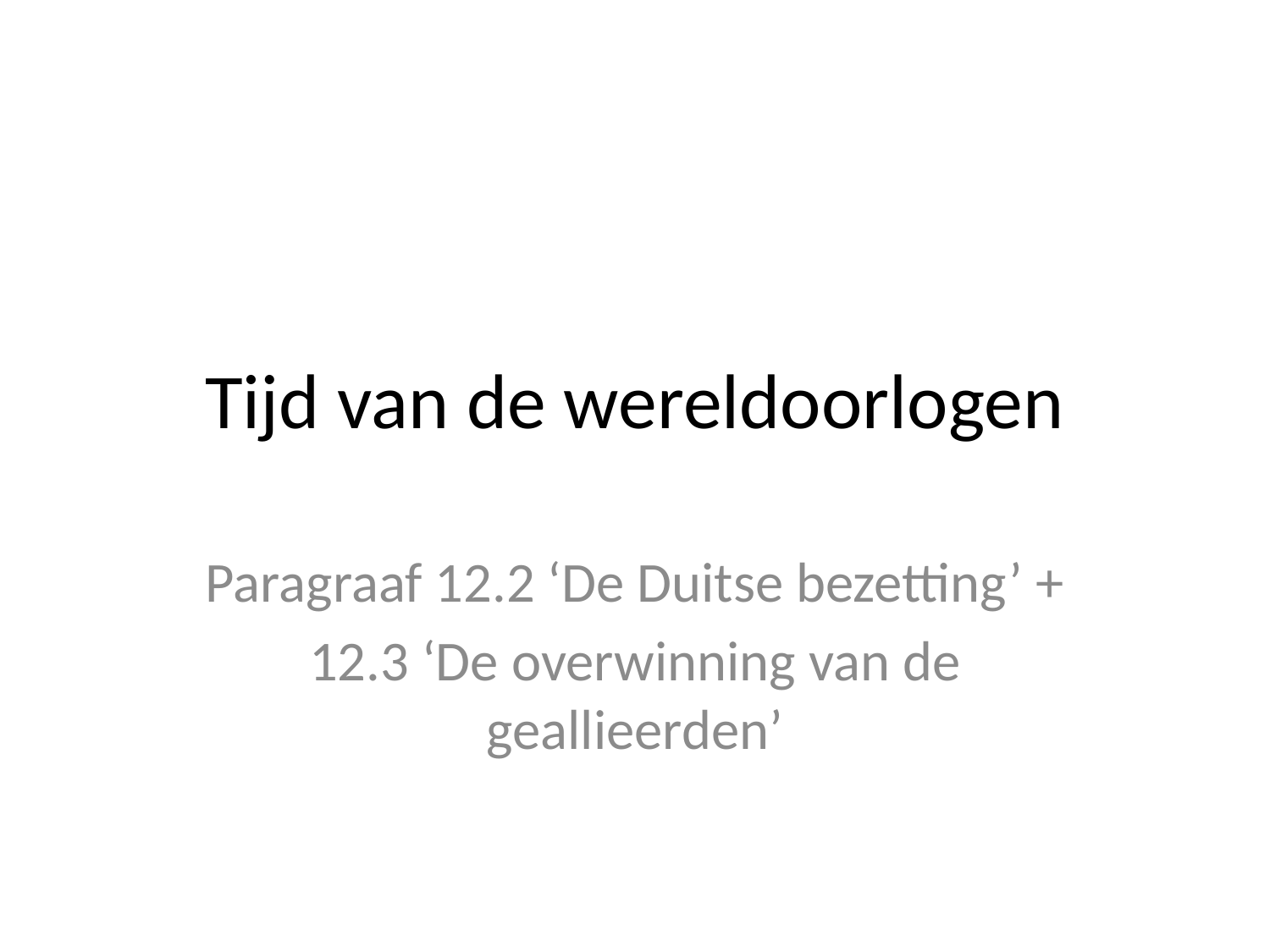

# Tijd van de wereldoorlogen
Paragraaf 12.2 ‘De Duitse bezetting’ +
12.3 ‘De overwinning van de geallieerden’